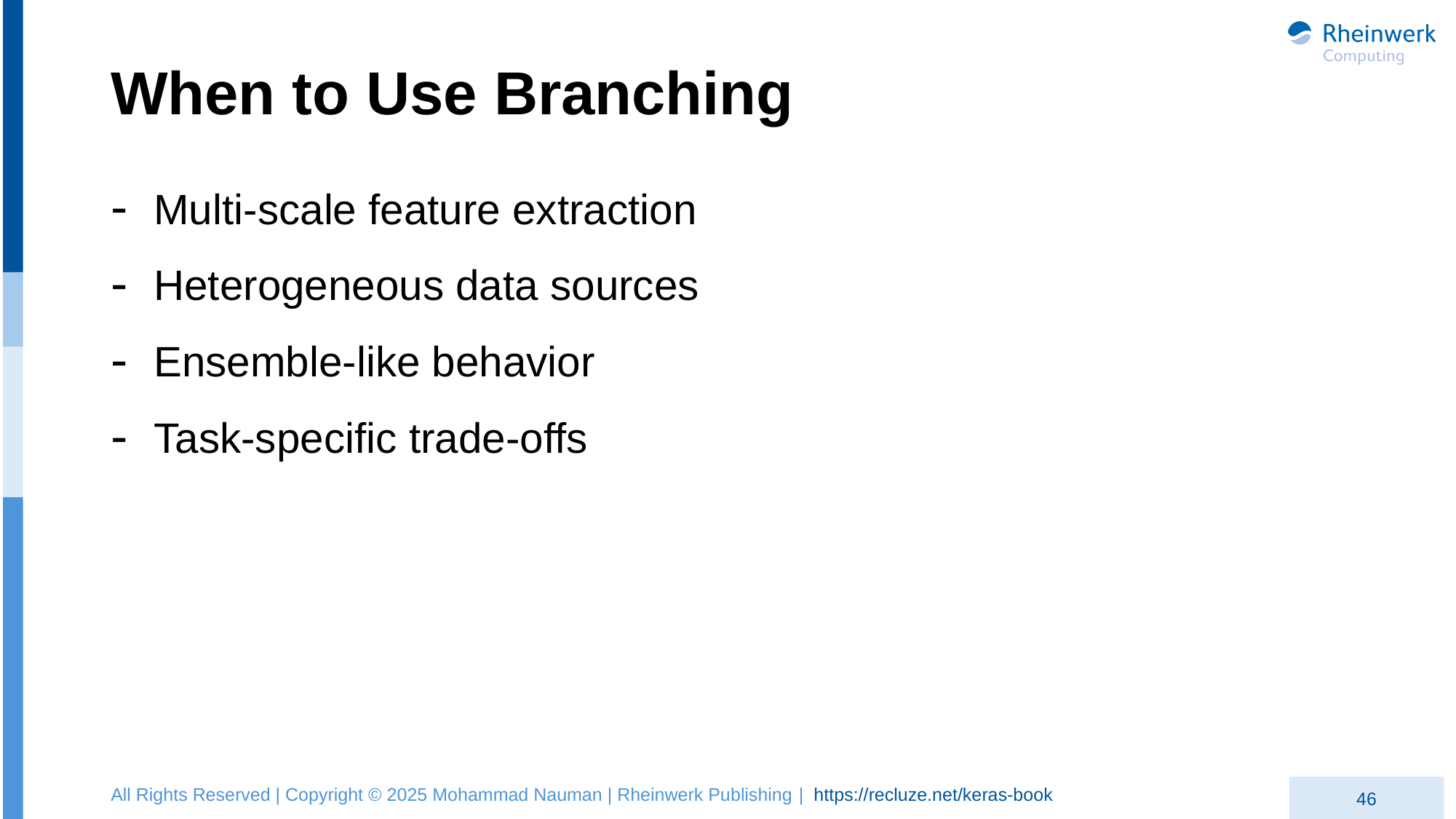

# When to Use Branching
Multi-scale feature extraction
Heterogeneous data sources
Ensemble-like behavior
Task-specific trade-offs